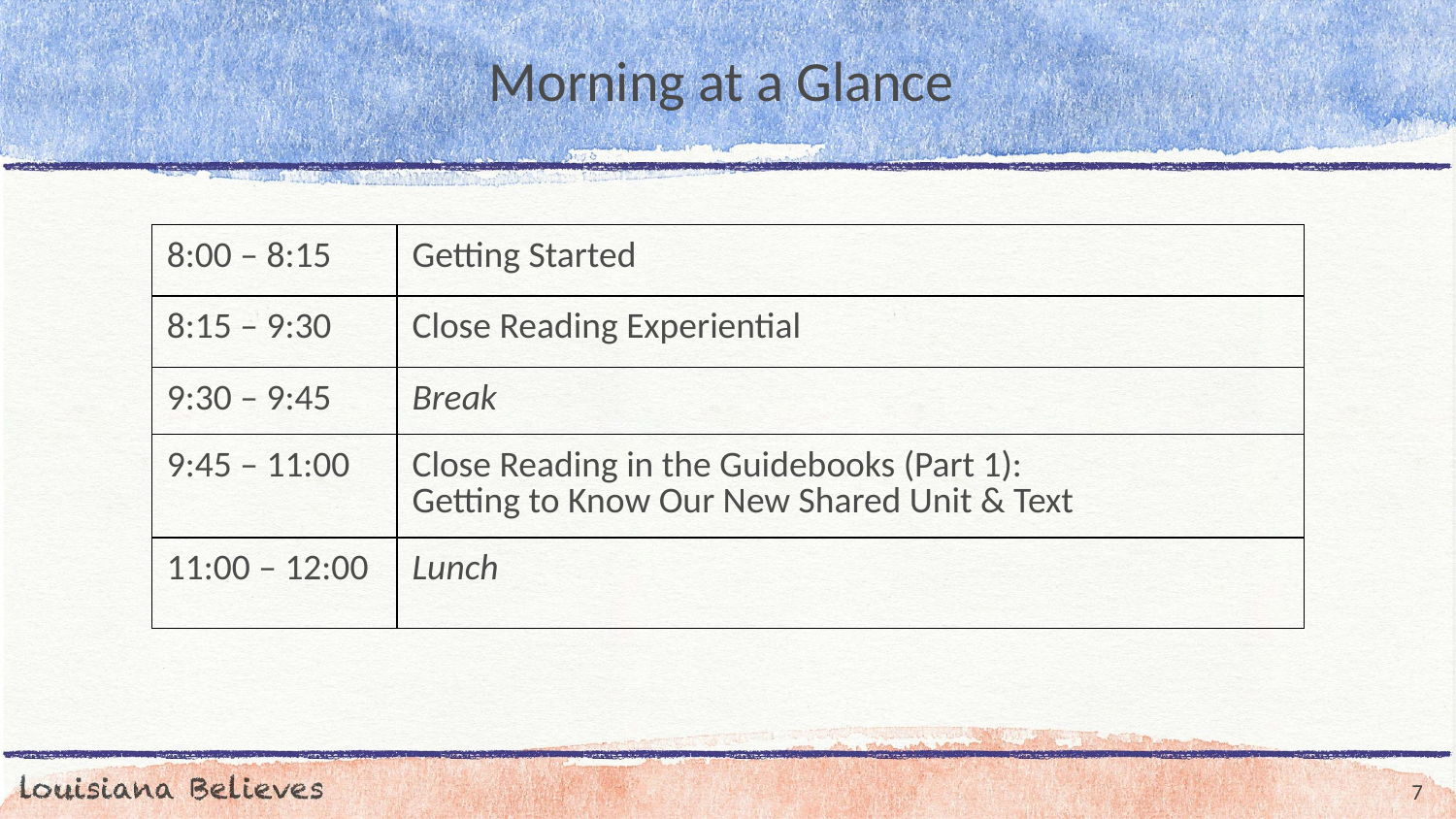

# Morning at a Glance
| 8:00 – 8:15 | Getting Started |
| --- | --- |
| 8:15 – 9:30 | Close Reading Experiential |
| 9:30 – 9:45 | Break |
| 9:45 – 11:00 | Close Reading in the Guidebooks (Part 1): Getting to Know Our New Shared Unit & Text |
| 11:00 – 12:00 | Lunch |